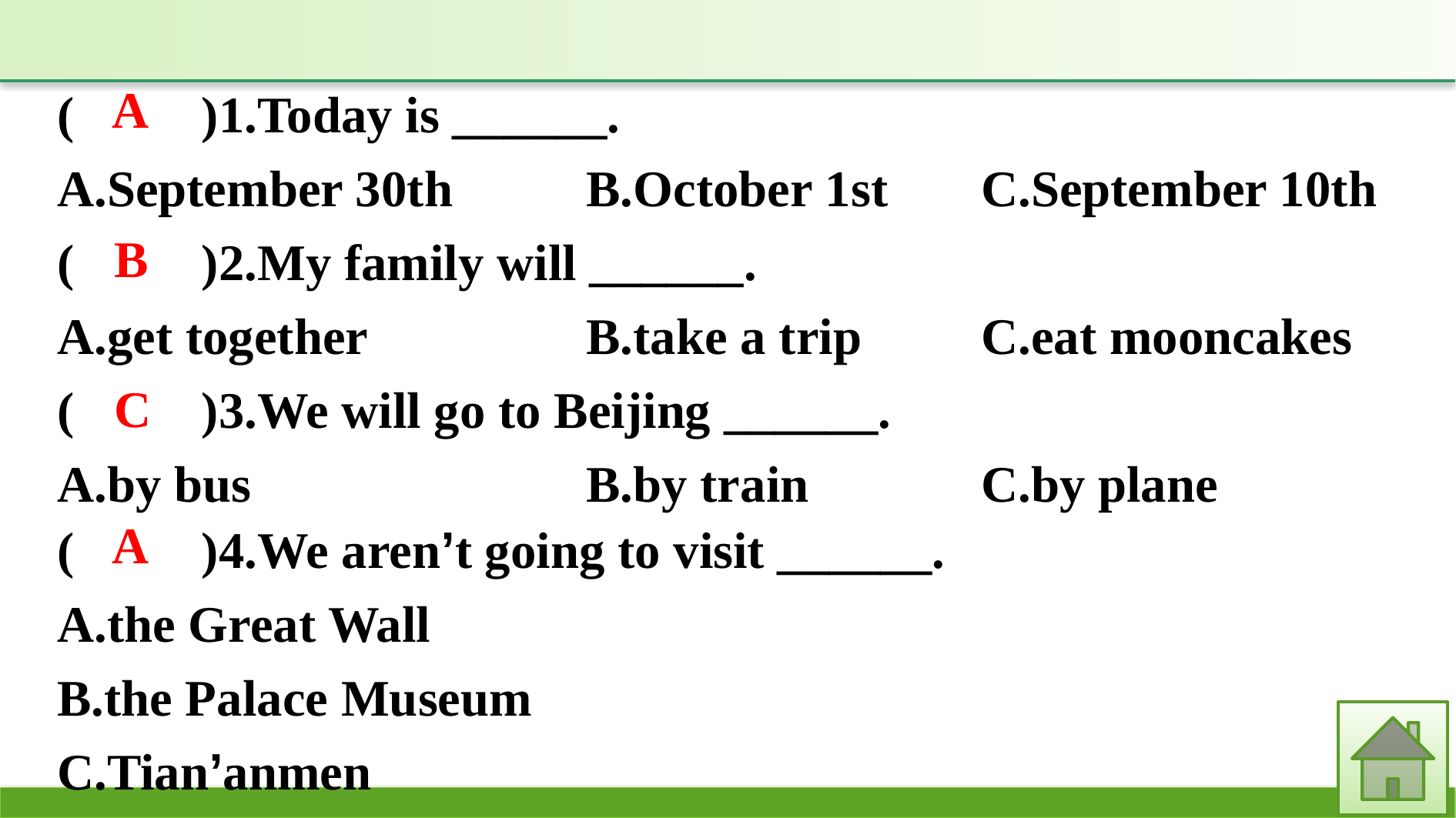

(　　)1.Today is ______.
A.September 30th		B.October 1st	C.September 10th
(　　)2.My family will ______.
A.get together		B.take a trip		C.eat mooncakes
(　　)3.We will go to Beijing ______.
A.by bus			B.by train		C.by plane
A
B
C
(　　)4.We aren’t going to visit ______.
A.the Great Wall
B.the Palace Museum
C.Tian’anmen
A